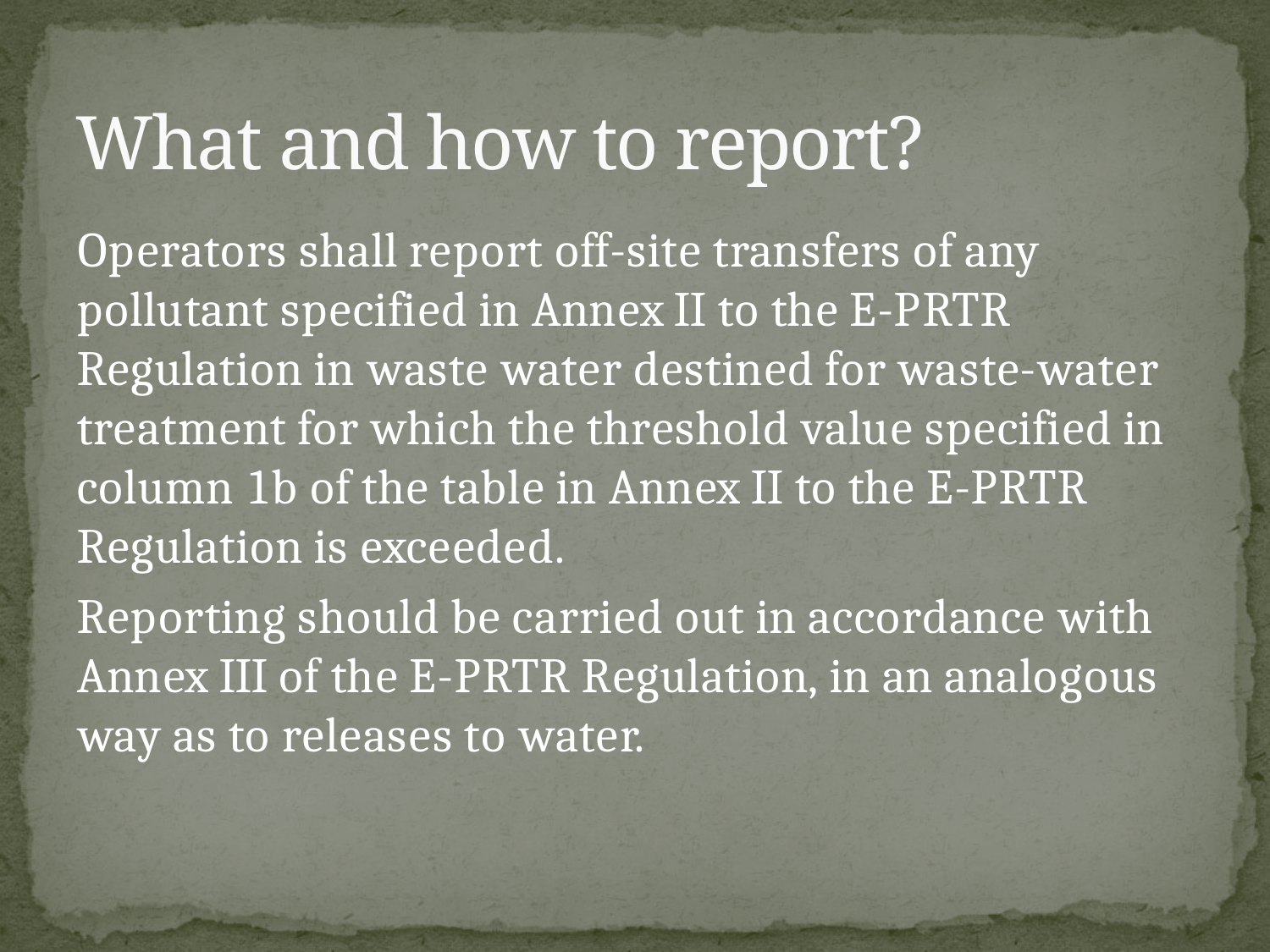

# What and how to report?
Operators shall report off-site transfers of any pollutant specified in Annex II to the E-PRTR Regulation in waste water destined for waste-water treatment for which the threshold value specified in column 1b of the table in Annex II to the E-PRTR Regulation is exceeded.
Reporting should be carried out in accordance with Annex III of the E-PRTR Regulation, in an analogous way as to releases to water.